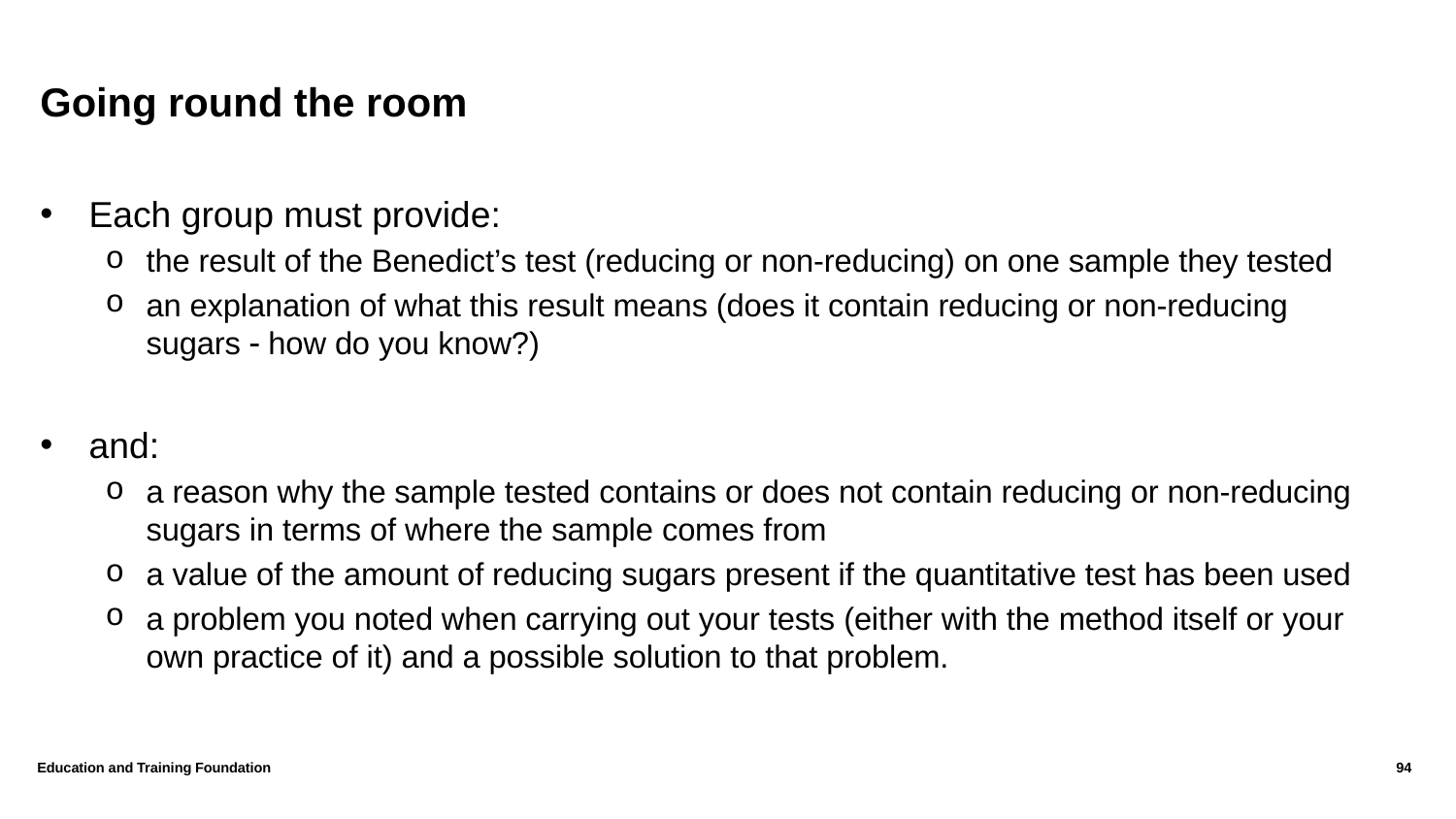

# Going round the room
Each group must provide:
the result of the Benedict’s test (reducing or non-reducing) on one sample they tested
an explanation of what this result means (does it contain reducing or non-reducing sugars − how do you know?)

and:
a reason why the sample tested contains or does not contain reducing or non-reducing sugars in terms of where the sample comes from
a value of the amount of reducing sugars present if the quantitative test has been used
a problem you noted when carrying out your tests (either with the method itself or your own practice of it) and a possible solution to that problem.
Education and Training Foundation
94